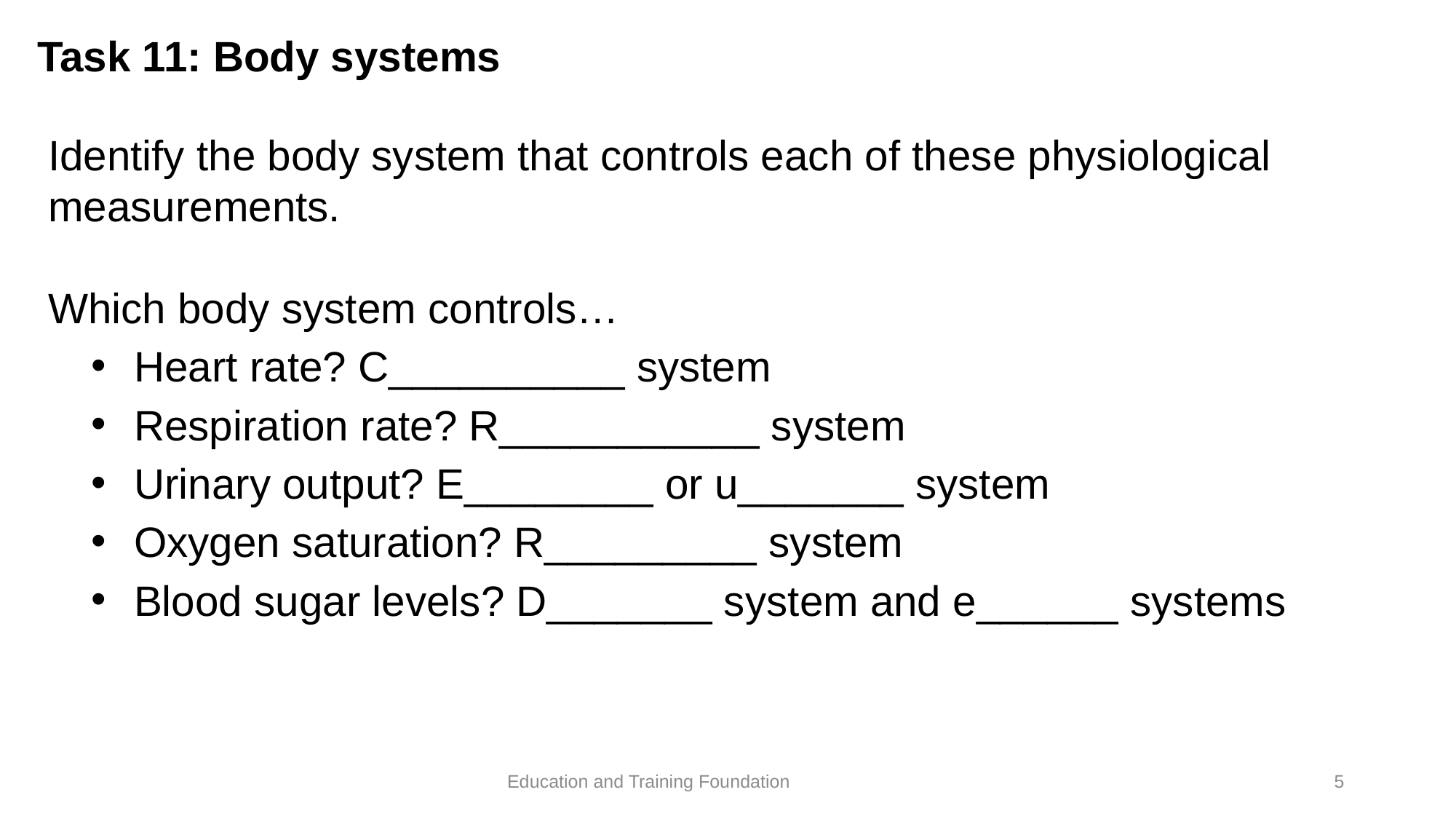

# Task 11: Body systems
Identify the body system that controls each of these physiological measurements.

Which body system controls…
Heart rate? C__________ system
Respiration rate? R___________ system
Urinary output? E________ or u_______ system
Oxygen saturation? R_________ system
Blood sugar levels? D_______ system and e______ systems

5
Education and Training Foundation